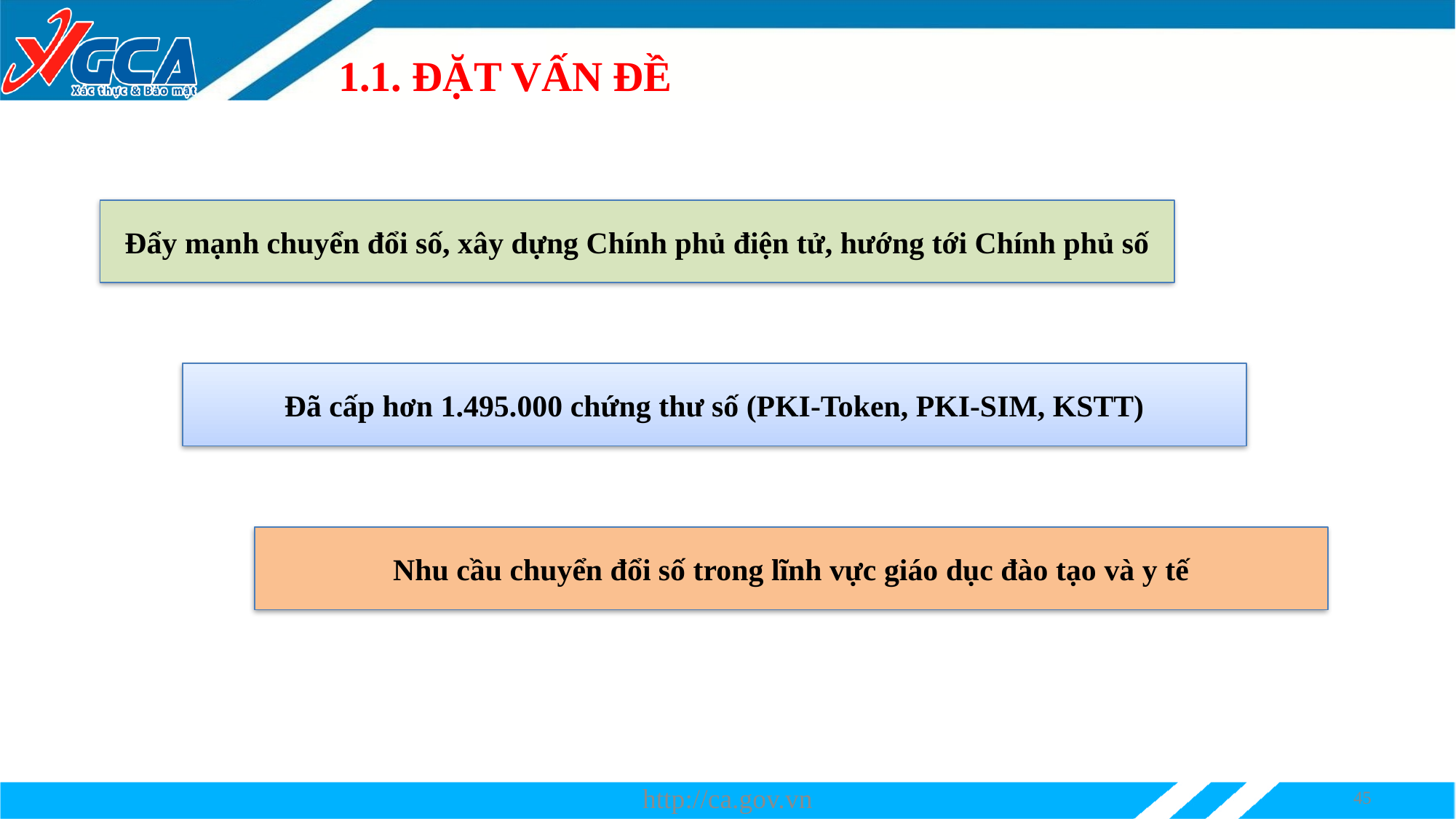

# 1.1. ĐẶT VẤN ĐỀ
Đẩy mạnh chuyển đổi số, xây dựng Chính phủ điện tử, hướng tới Chính phủ số
Đã cấp hơn 1.495.000 chứng thư số (PKI-Token, PKI-SIM, KSTT)
Nhu cầu chuyển đổi số trong lĩnh vực giáo dục đào tạo và y tế
http://ca.gov.vn
45